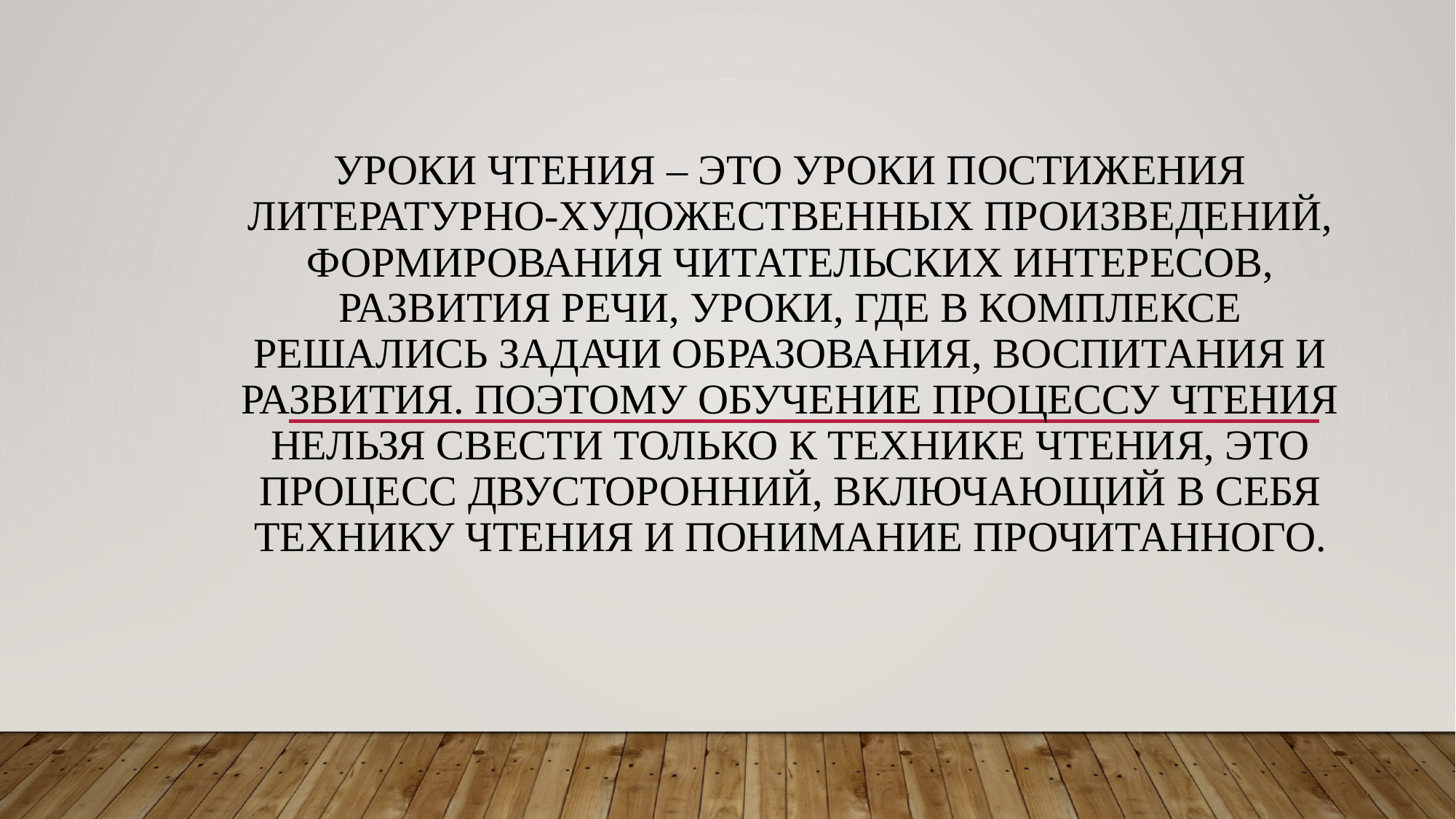

# Уроки чтения – это уроки постижения литературно-художественных произведений, формирования читательских интересов, развития речи, уроки, где в комплексе решались задачи образования, воспитания и развития. Поэтому обучение процессу чтения нельзя свести только к технике чтения, это процесс двусторонний, включающий в себя технику чтения и понимание прочитанного.